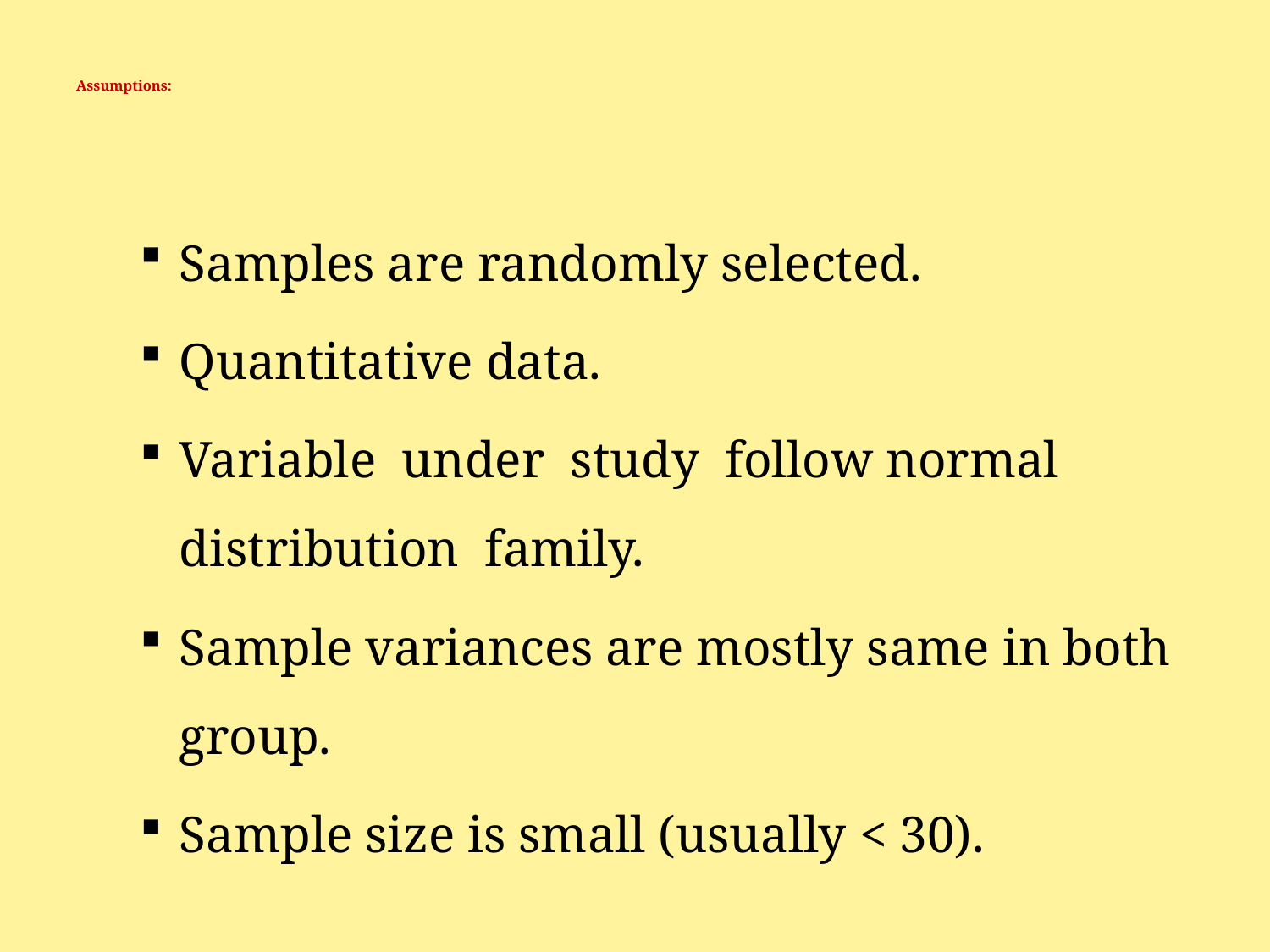

# Assumptions:

Samples are randomly selected.
Quantitative data.
Variable  under  study  follow normal distribution  family.
Sample variances are mostly same in both group.
Sample size is small (usually < 30).